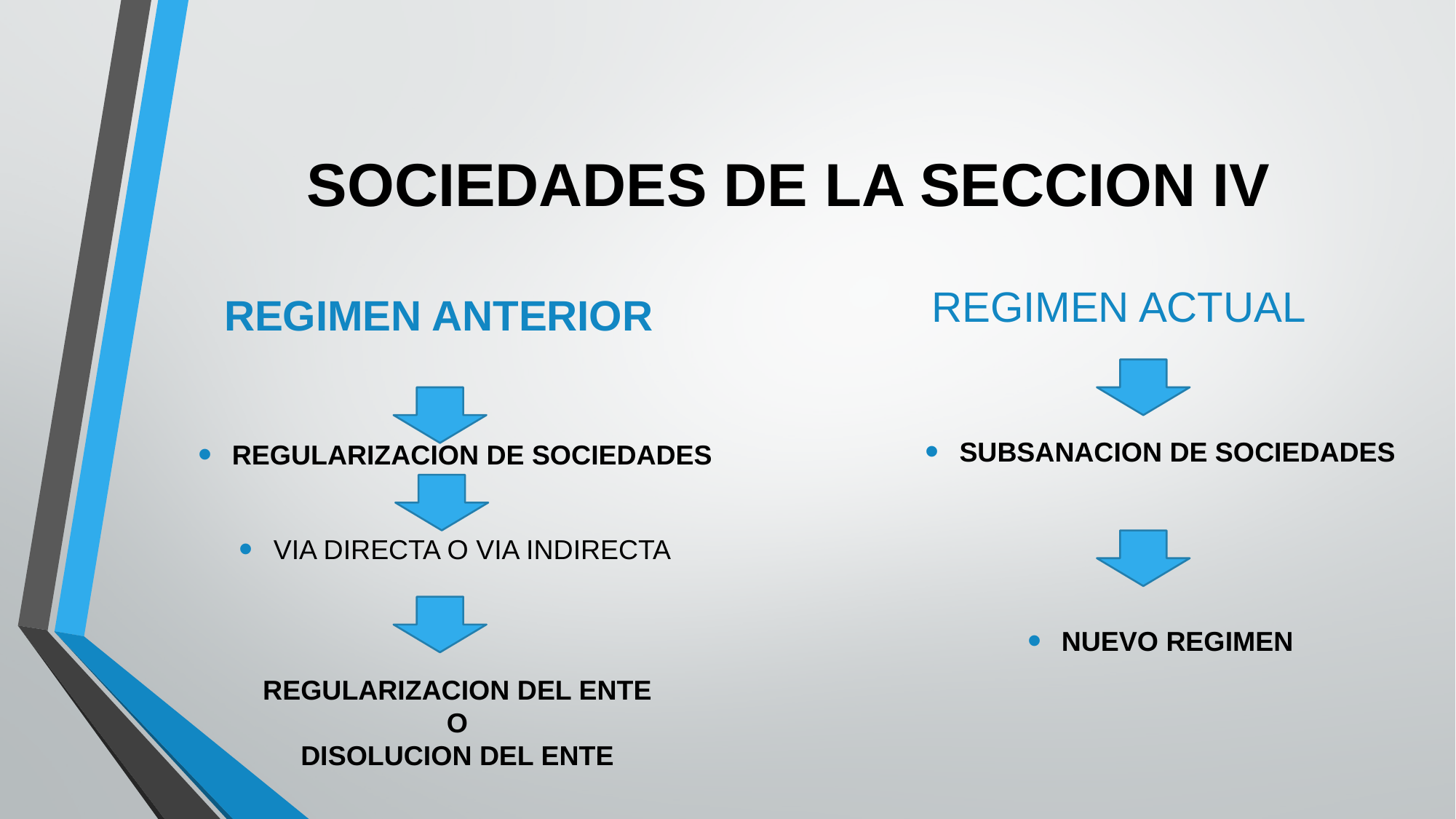

# SOCIEDADES DE LA SECCION IV
REGIMEN ACTUAL
REGIMEN ANTERIOR

SUBSANACION DE SOCIEDADES

NUEVO REGIMEN
REGULARIZACION DE SOCIEDADES

VIA DIRECTA O VIA INDIRECTA

REGULARIZACION DEL ENTE
O
DISOLUCION DEL ENTE